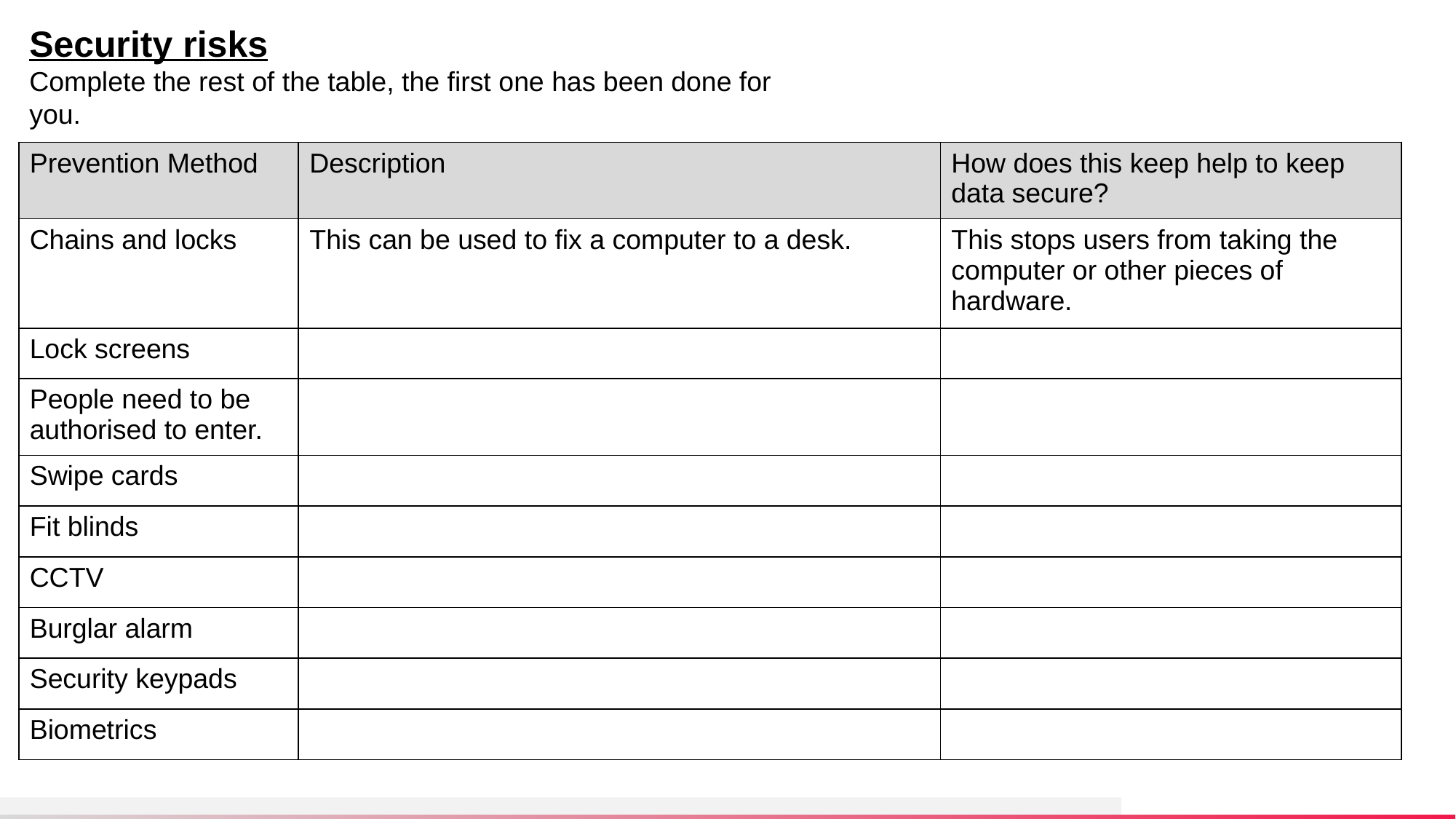

Security risks
Complete the rest of the table, the first one has been done for you.
| Prevention Method | Description | How does this keep help to keep data secure? |
| --- | --- | --- |
| Chains and locks | This can be used to fix a computer to a desk. | This stops users from taking the computer or other pieces of hardware. |
| Lock screens |  |  |
| People need to be authorised to enter. |  |  |
| Swipe cards |  |  |
| Fit blinds |  |  |
| CCTV |  |  |
| Burglar alarm |  |  |
| Security keypads |  |  |
| Biometrics |  |  |